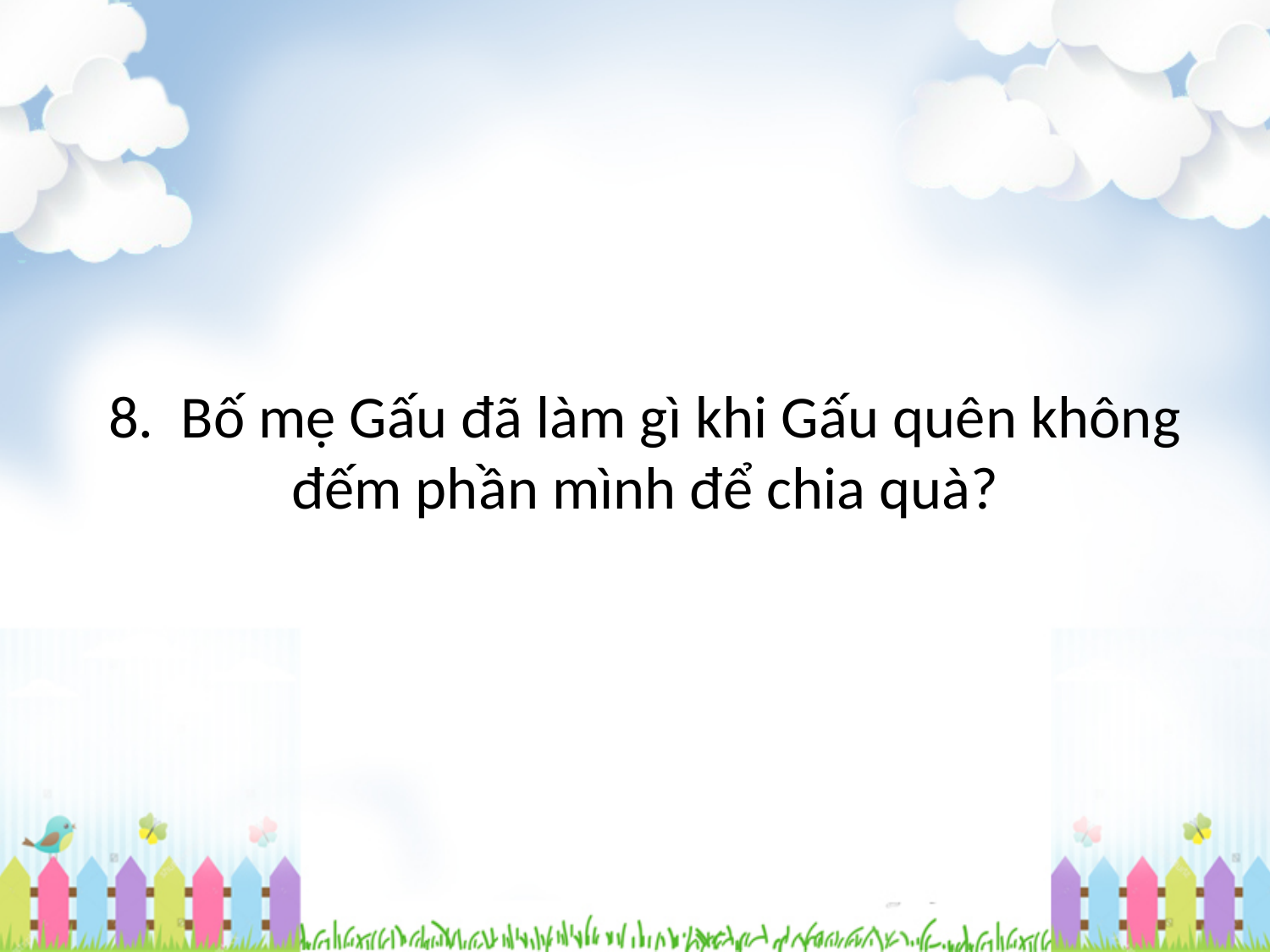

# 8.  Bố mẹ Gấu đã làm gì khi Gấu quên không đếm phần mình để chia quà?